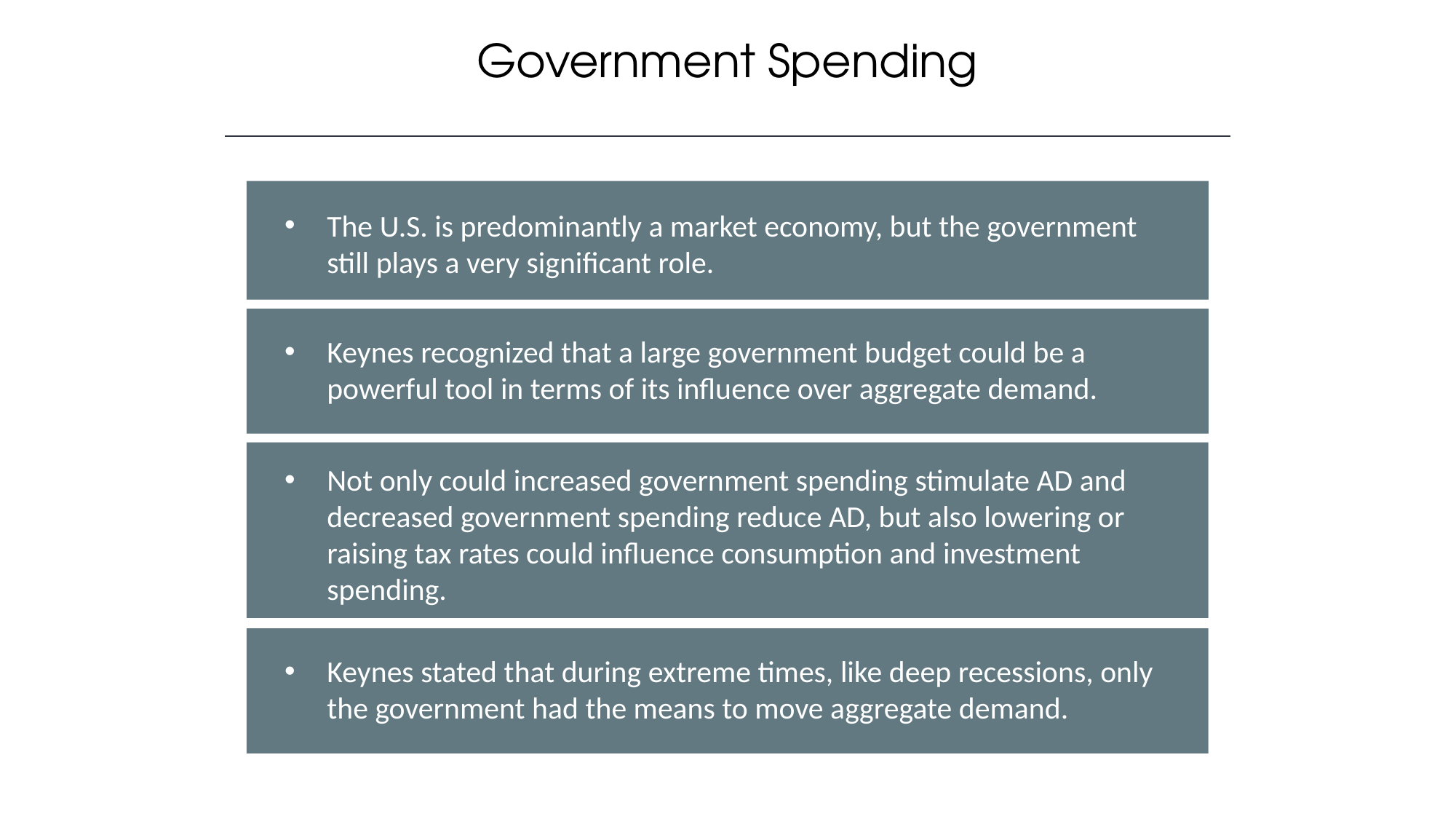

Government Spending
HAWKES LEARNING

The U.S. is predominantly a market economy, but the government still plays a very significant role.

Keynes recognized that a large government budget could be a powerful tool in terms of its influence over aggregate demand.

Not only could increased government spending stimulate AD and decreased government spending reduce AD, but also lowering or raising tax rates could influence consumption and investment spending.

Keynes stated that during extreme times, like deep recessions, only the government had the means to move aggregate demand.